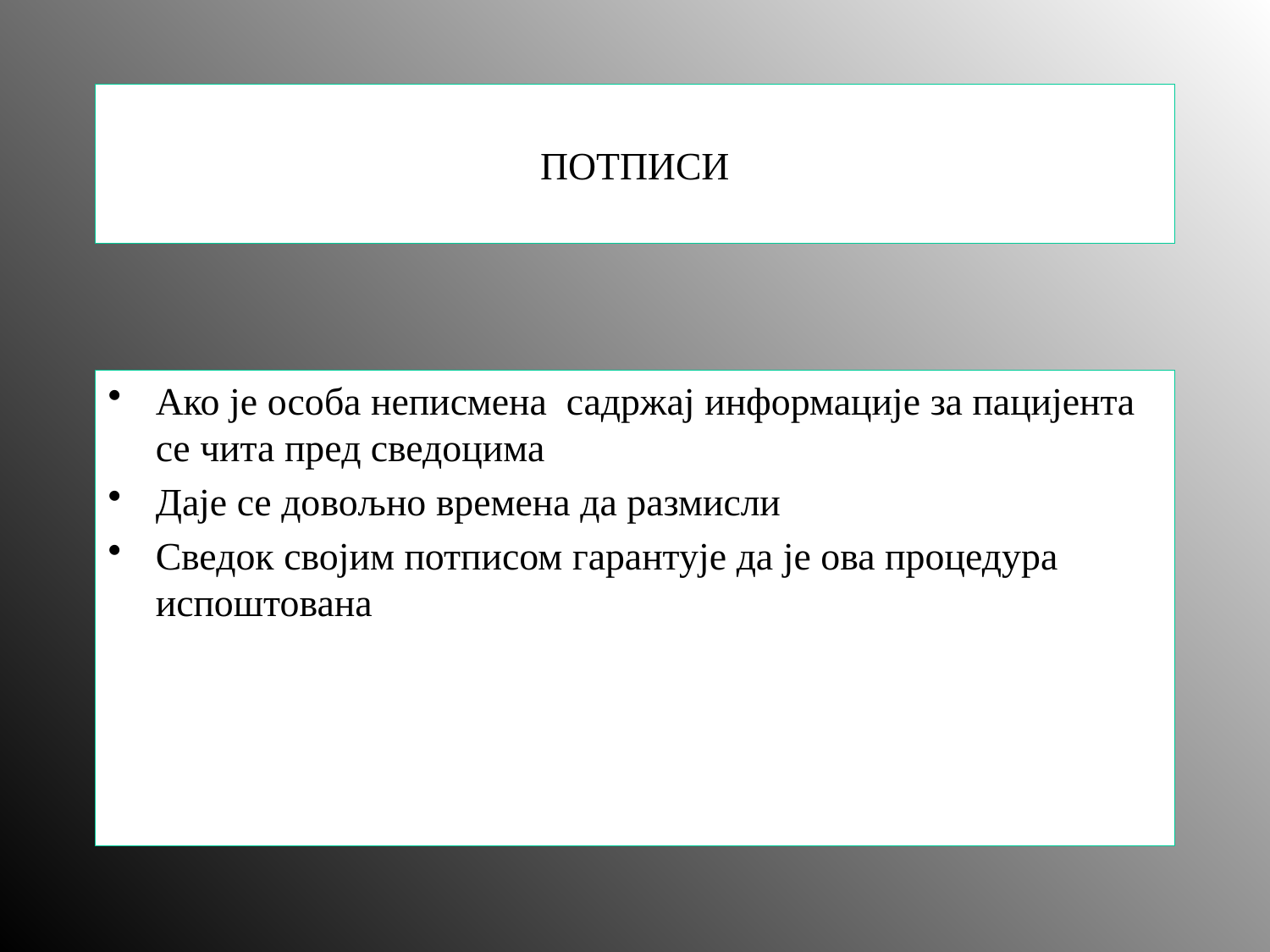

# ПОТПИСИ
Ако је особа неписмена  садржај информације за пацијента се чита пред сведоцима
Даје се довољно времена да размисли
Сведок својим потписом гарантује да је ова процедура испоштована